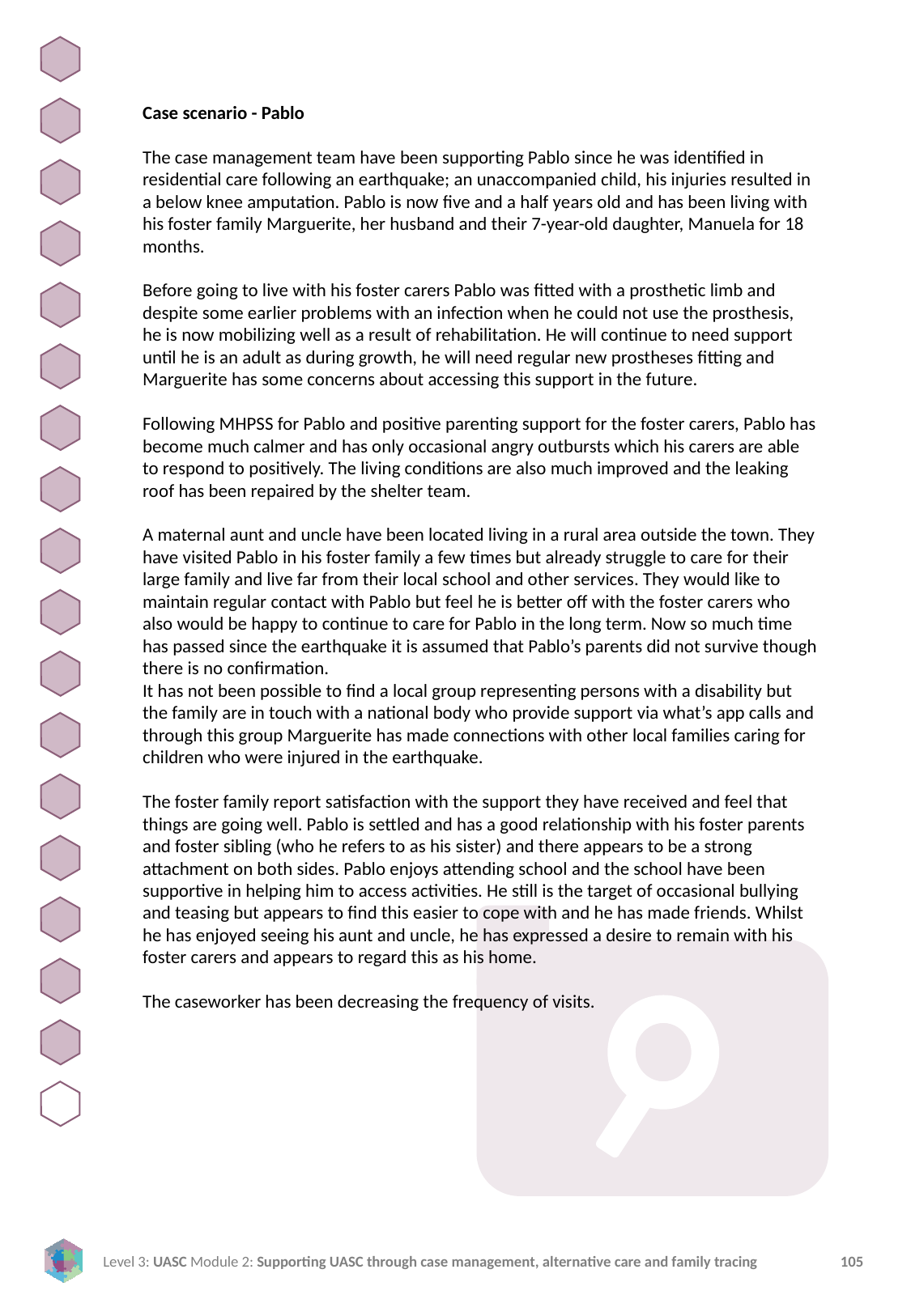

Case scenario - Pablo

The case management team have been supporting Pablo since he was identified in residential care following an earthquake; an unaccompanied child, his injuries resulted in a below knee amputation. Pablo is now five and a half years old and has been living with his foster family Marguerite, her husband and their 7-year-old daughter, Manuela for 18 months.

Before going to live with his foster carers Pablo was fitted with a prosthetic limb and despite some earlier problems with an infection when he could not use the prosthesis, he is now mobilizing well as a result of rehabilitation. He will continue to need support until he is an adult as during growth, he will need regular new prostheses fitting and Marguerite has some concerns about accessing this support in the future.

Following MHPSS for Pablo and positive parenting support for the foster carers, Pablo has become much calmer and has only occasional angry outbursts which his carers are able to respond to positively. The living conditions are also much improved and the leaking roof has been repaired by the shelter team.

A maternal aunt and uncle have been located living in a rural area outside the town. They have visited Pablo in his foster family a few times but already struggle to care for their large family and live far from their local school and other services. They would like to maintain regular contact with Pablo but feel he is better off with the foster carers who also would be happy to continue to care for Pablo in the long term. Now so much time has passed since the earthquake it is assumed that Pablo’s parents did not survive though there is no confirmation.
It has not been possible to find a local group representing persons with a disability but the family are in touch with a national body who provide support via what’s app calls and through this group Marguerite has made connections with other local families caring for children who were injured in the earthquake.

The foster family report satisfaction with the support they have received and feel that things are going well. Pablo is settled and has a good relationship with his foster parents and foster sibling (who he refers to as his sister) and there appears to be a strong attachment on both sides. Pablo enjoys attending school and the school have been supportive in helping him to access activities. He still is the target of occasional bullying and teasing but appears to find this easier to cope with and he has made friends. Whilst he has enjoyed seeing his aunt and uncle, he has expressed a desire to remain with his foster carers and appears to regard this as his home.

The caseworker has been decreasing the frequency of visits.